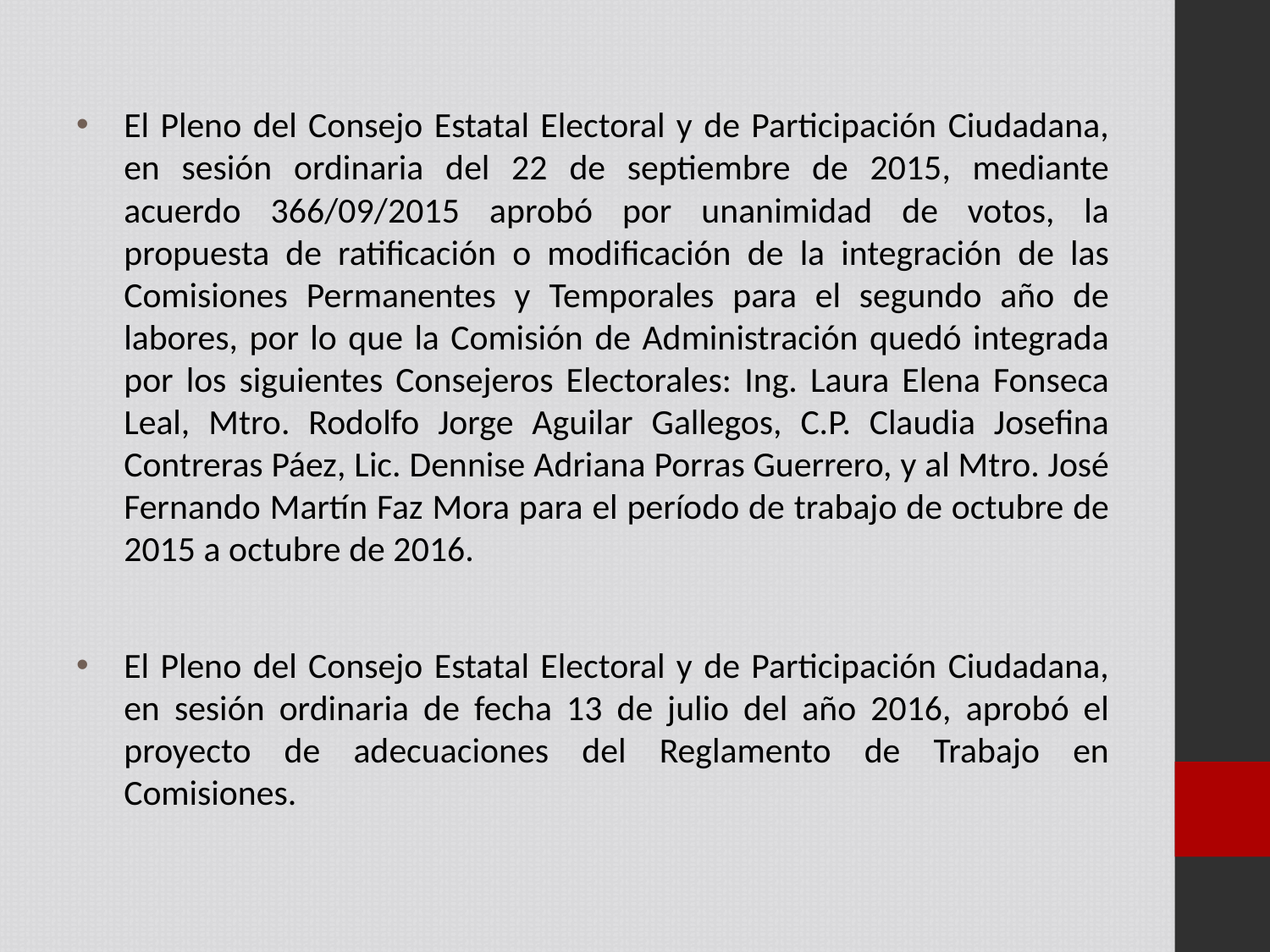

El Pleno del Consejo Estatal Electoral y de Participación Ciudadana, en sesión ordinaria del 22 de septiembre de 2015, mediante acuerdo 366/09/2015 aprobó por unanimidad de votos, la propuesta de ratificación o modificación de la integración de las Comisiones Permanentes y Temporales para el segundo año de labores, por lo que la Comisión de Administración quedó integrada por los siguientes Consejeros Electorales: Ing. Laura Elena Fonseca Leal, Mtro. Rodolfo Jorge Aguilar Gallegos, C.P. Claudia Josefina Contreras Páez, Lic. Dennise Adriana Porras Guerrero, y al Mtro. José Fernando Martín Faz Mora para el período de trabajo de octubre de 2015 a octubre de 2016.

El Pleno del Consejo Estatal Electoral y de Participación Ciudadana, en sesión ordinaria de fecha 13 de julio del año 2016, aprobó el proyecto de adecuaciones del Reglamento de Trabajo en Comisiones.